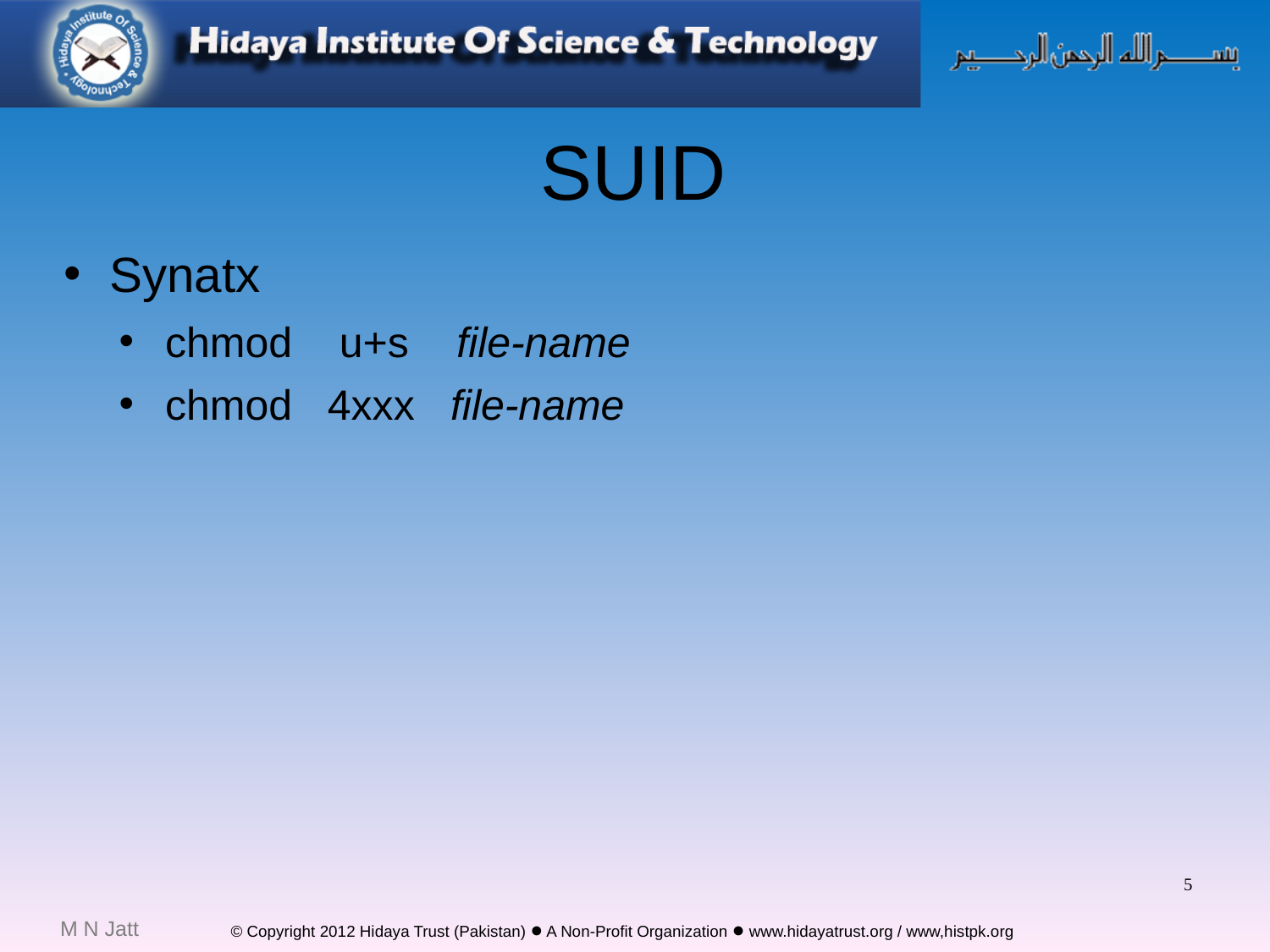

# SUID
Synatx
chmod    u+s    file-name
chmod   4xxx   file-name

5